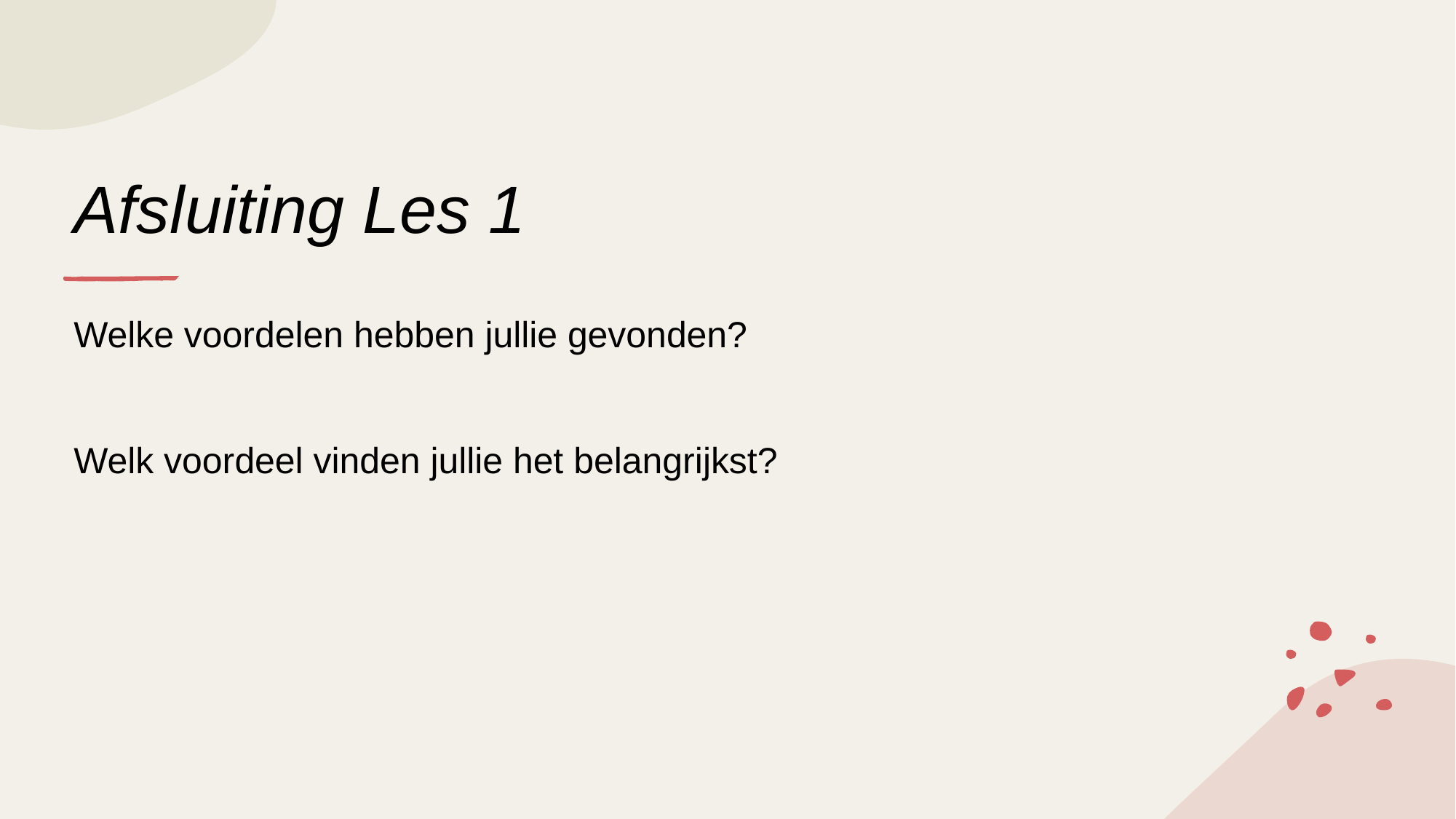

# Afsluiting Les 1
Welke voordelen hebben jullie gevonden?

Welk voordeel vinden jullie het belangrijkst?